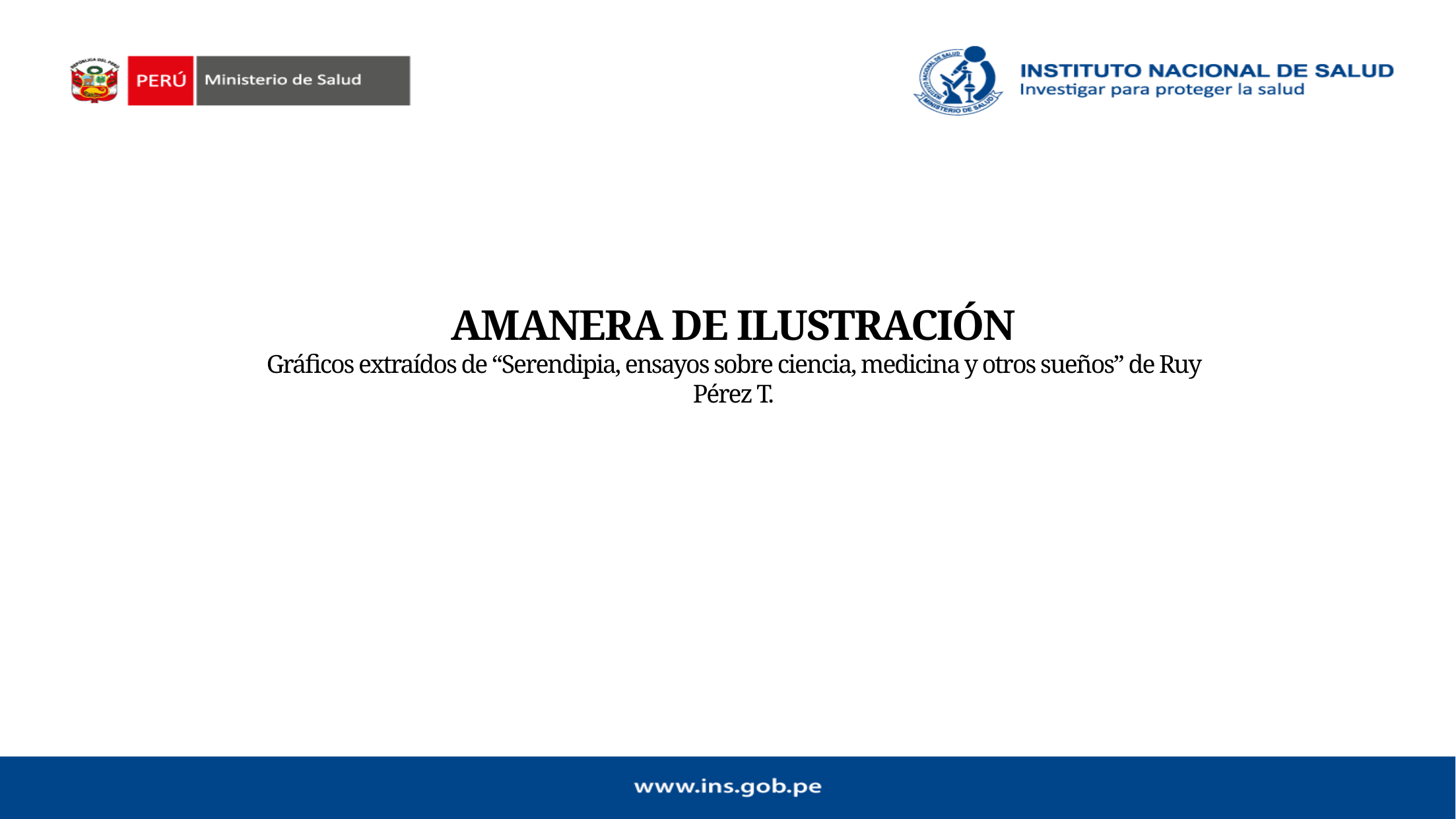

# AMANERA DE ILUSTRACIÓN Gráficos extraídos de “Serendipia, ensayos sobre ciencia, medicina y otros sueños” de Ruy Pérez T.